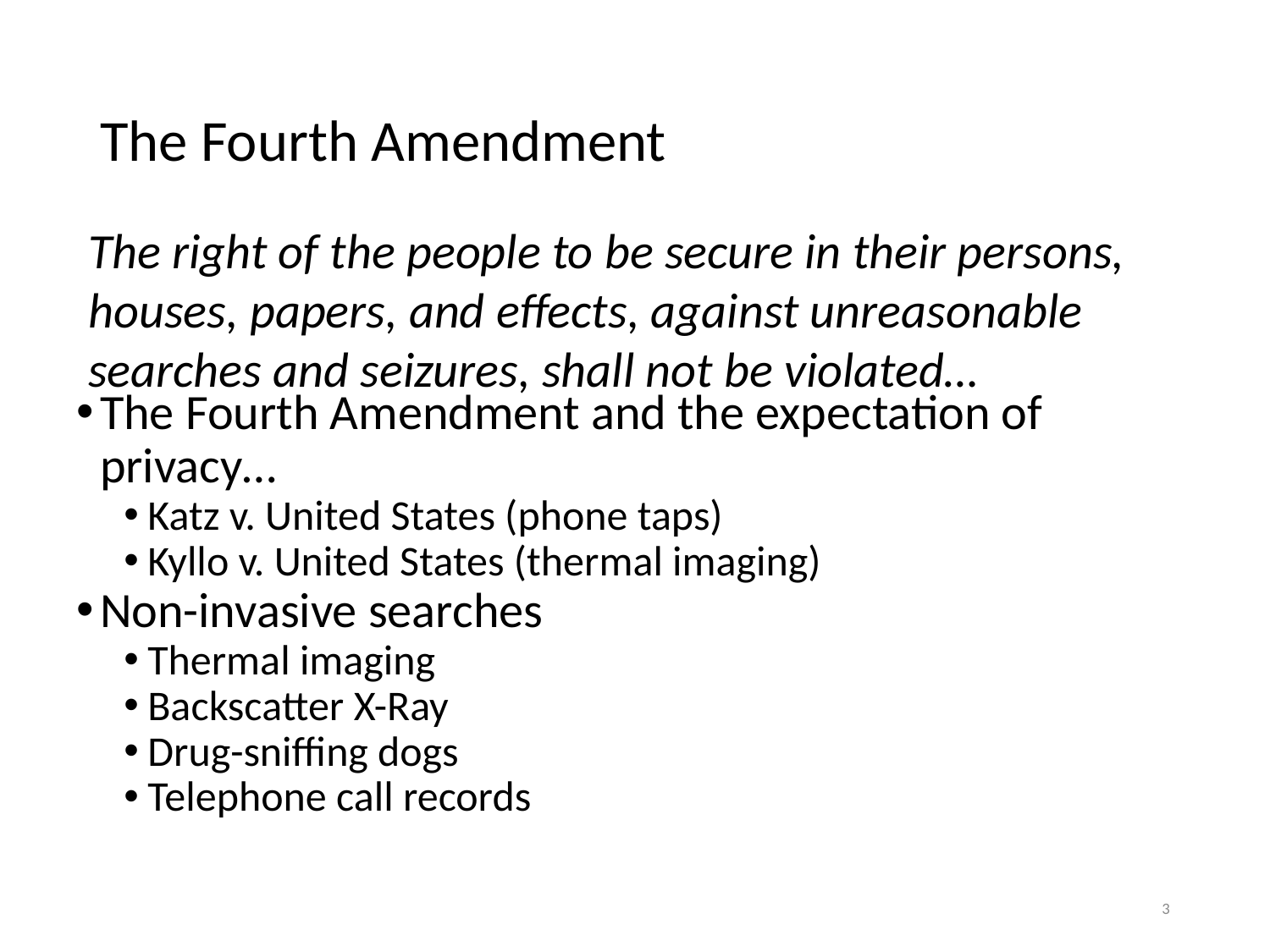

# The Fourth Amendment
The right of the people to be secure in their persons, houses, papers, and effects, against unreasonable searches and seizures, shall not be violated…
The Fourth Amendment and the expectation of privacy…
Katz v. United States (phone taps)
Kyllo v. United States (thermal imaging)
Non-invasive searches
Thermal imaging
Backscatter X-Ray
Drug-sniffing dogs
Telephone call records
3